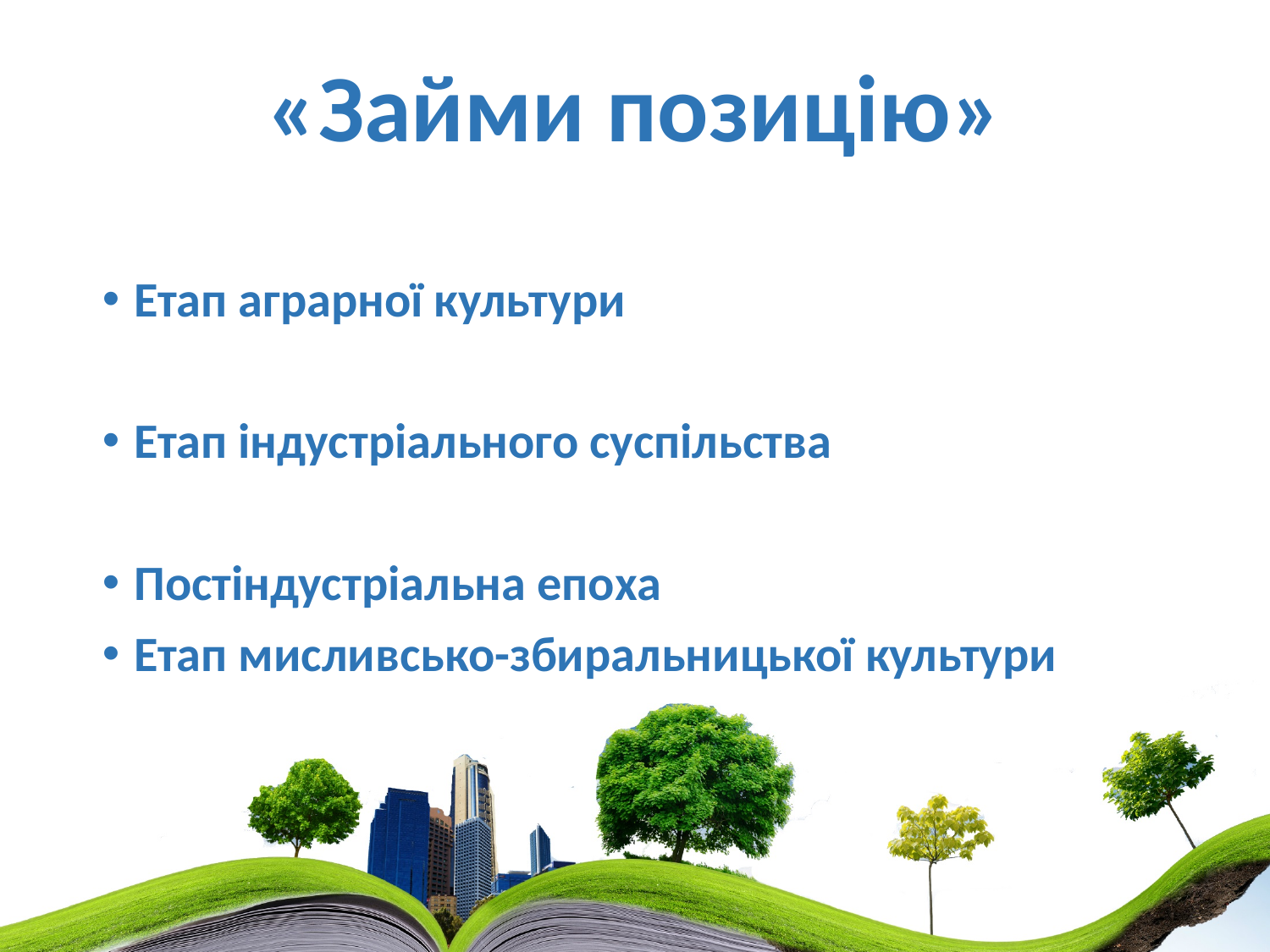

«Займи позицію»

Етап аграрної культури

Етап індустріального суспільства

Постіндустріальна епоха
Етап мисливсько-збиральницької культури